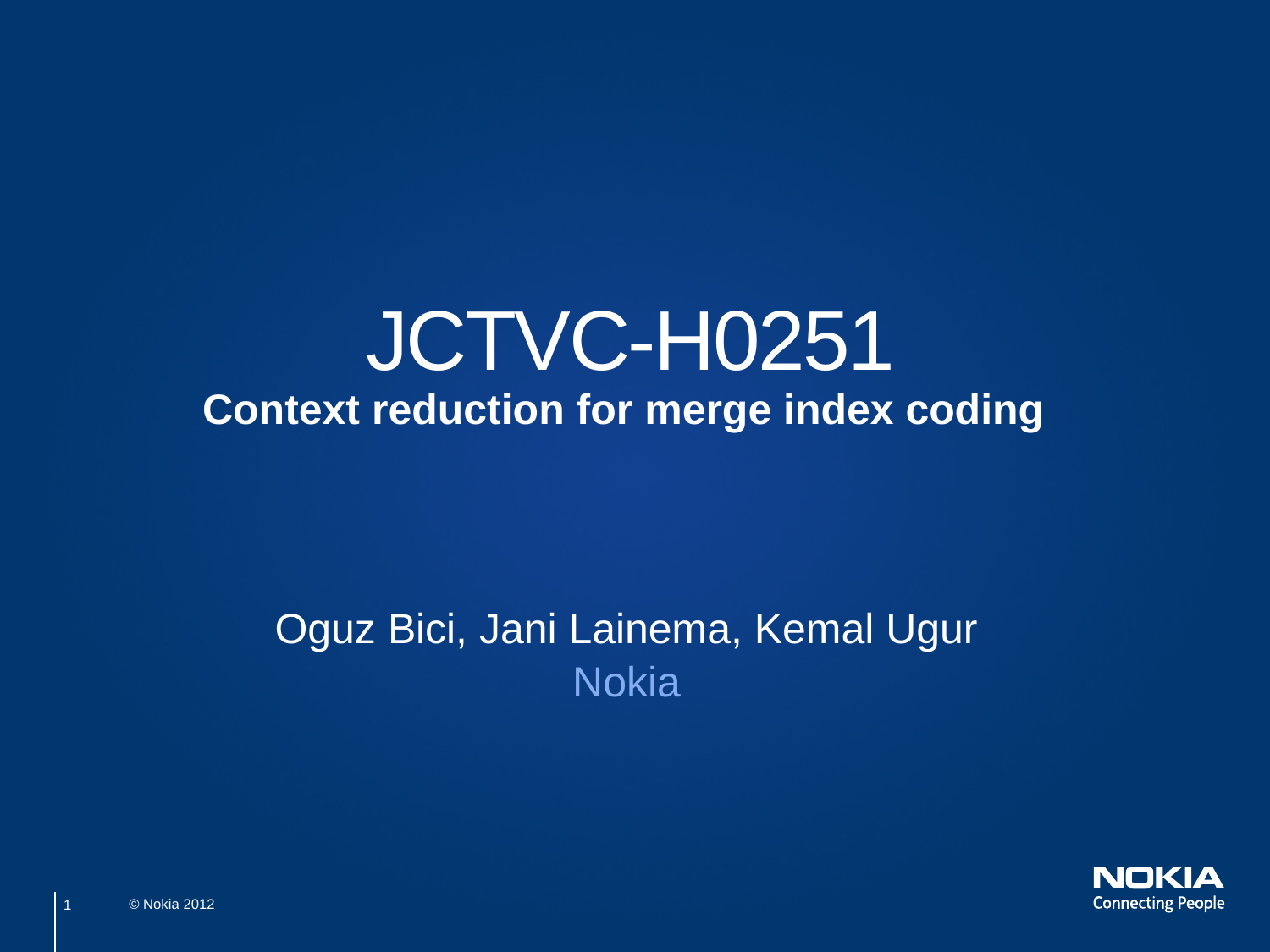

# JCTVC-H0251
Context reduction for merge index coding
Oguz Bici, Jani Lainema, Kemal Ugur
Nokia
© Nokia 2012
1